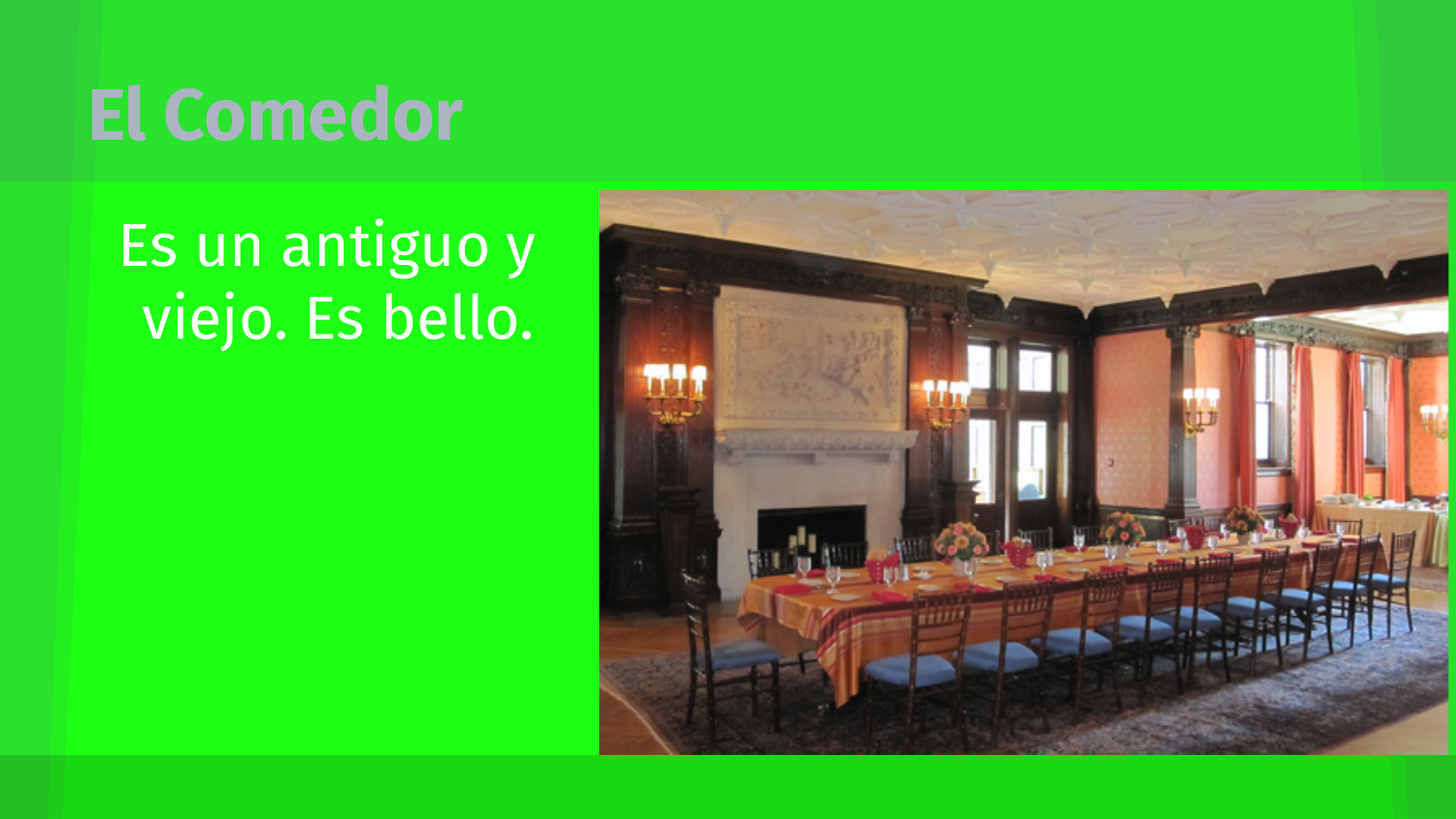

# El Comedor
Es un antiguo y viejo. Es bello.